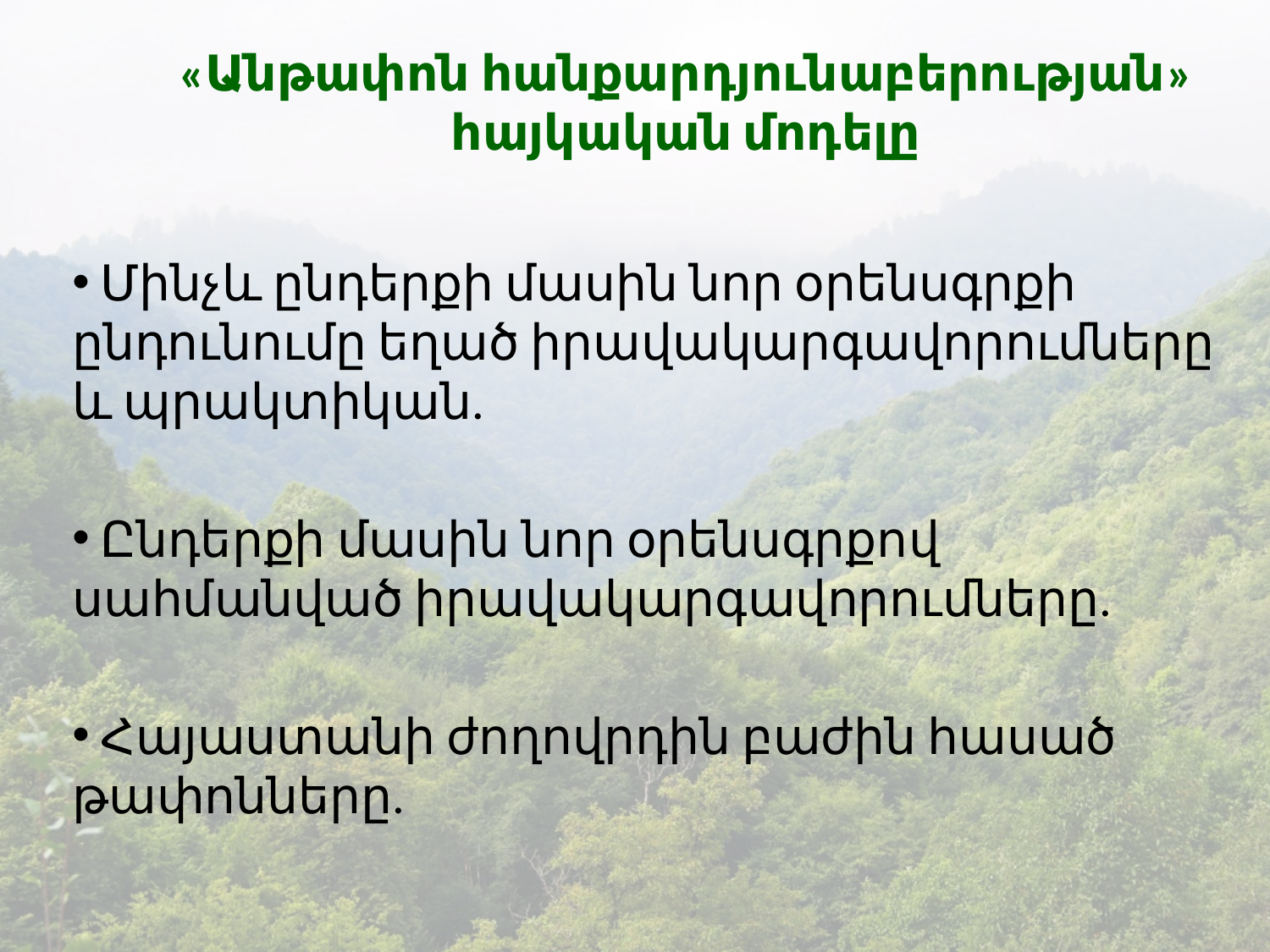

# «Անթափոն հանքարդյունաբերության» հայկական մոդելը

 Մինչև ընդերքի մասին նոր օրենսգրքի ընդունումը եղած իրավակարգավորումները և պրակտիկան.

 Ընդերքի մասին նոր օրենսգրքով սահմանված իրավակարգավորումները.

 Հայաստանի ժողովրդին բաժին հասած թափոնները.